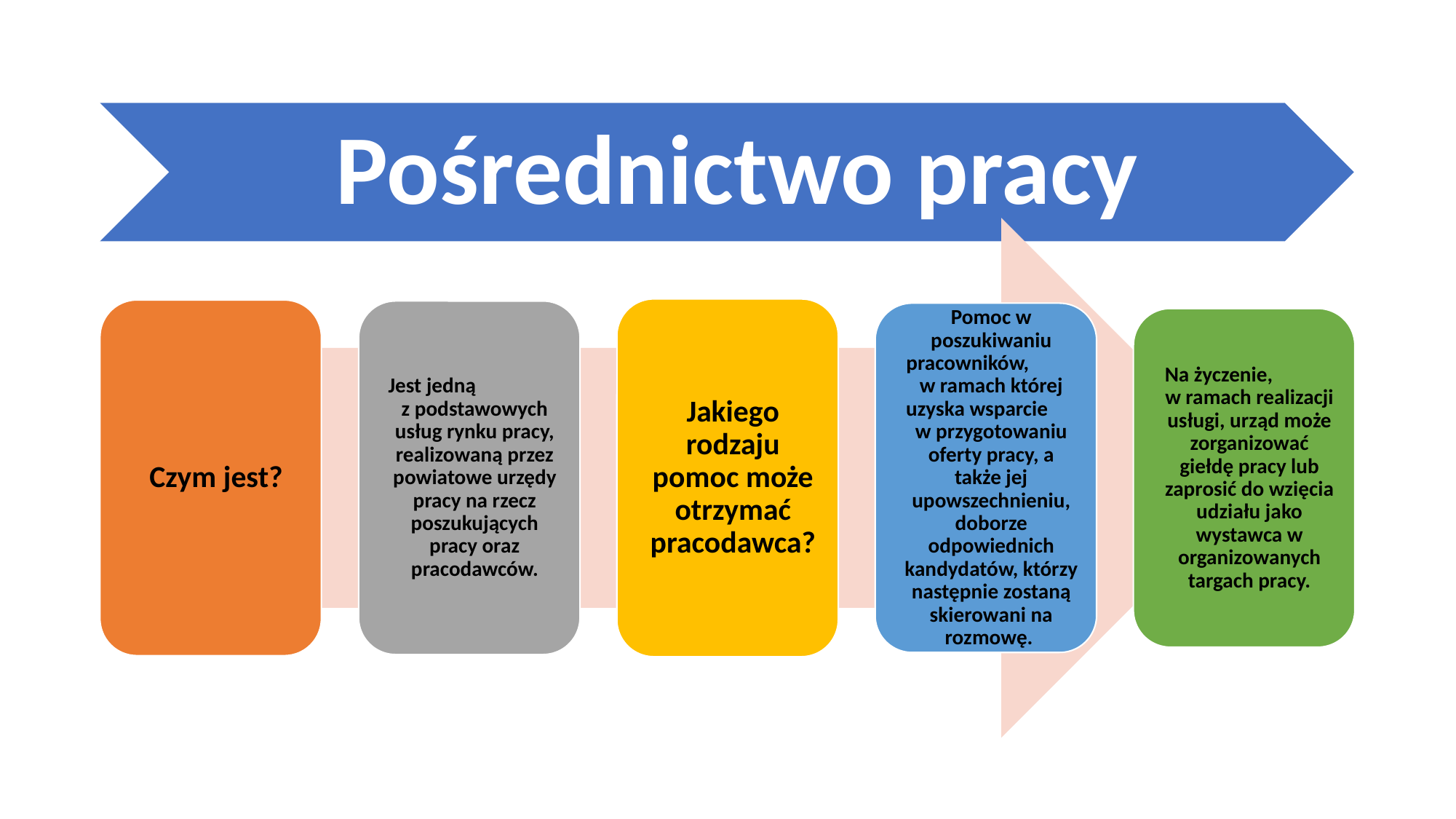

Pośrednictwo pracy
Czym jest?
Jest jedną                   z podstawowych usług rynku pracy, realizowaną przez powiatowe urzędy pracy na rzecz poszukujących pracy oraz pracodawców.
Jakiego rodzaju pomoc może otrzymać pracodawca?
Pomoc w poszukiwaniu pracowników,           w ramach której uzyska wsparcie       w przygotowaniu oferty pracy, a także jej upowszechnieniu, doborze odpowiednich kandydatów, którzy następnie zostaną skierowani na rozmowę.
Na życzenie,              w ramach realizacji usługi, urząd może zorganizować giełdę pracy lub zaprosić do wzięcia udziału jako wystawca w organizowanych targach pracy.